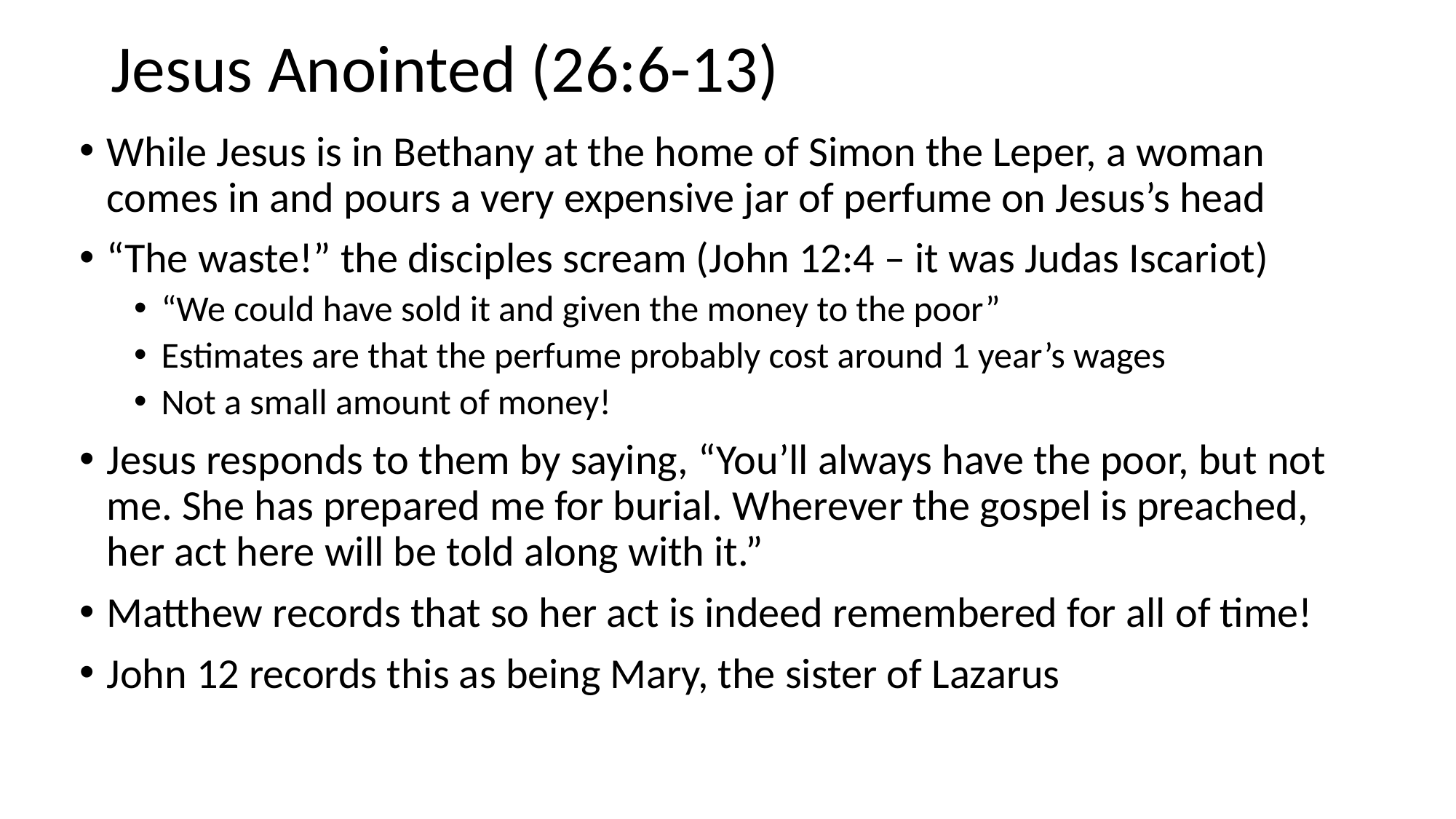

# Jesus Anointed (26:6-13)
While Jesus is in Bethany at the home of Simon the Leper, a woman comes in and pours a very expensive jar of perfume on Jesus’s head
“The waste!” the disciples scream (John 12:4 – it was Judas Iscariot)
“We could have sold it and given the money to the poor”
Estimates are that the perfume probably cost around 1 year’s wages
Not a small amount of money!
Jesus responds to them by saying, “You’ll always have the poor, but not me. She has prepared me for burial. Wherever the gospel is preached, her act here will be told along with it.”
Matthew records that so her act is indeed remembered for all of time!
John 12 records this as being Mary, the sister of Lazarus